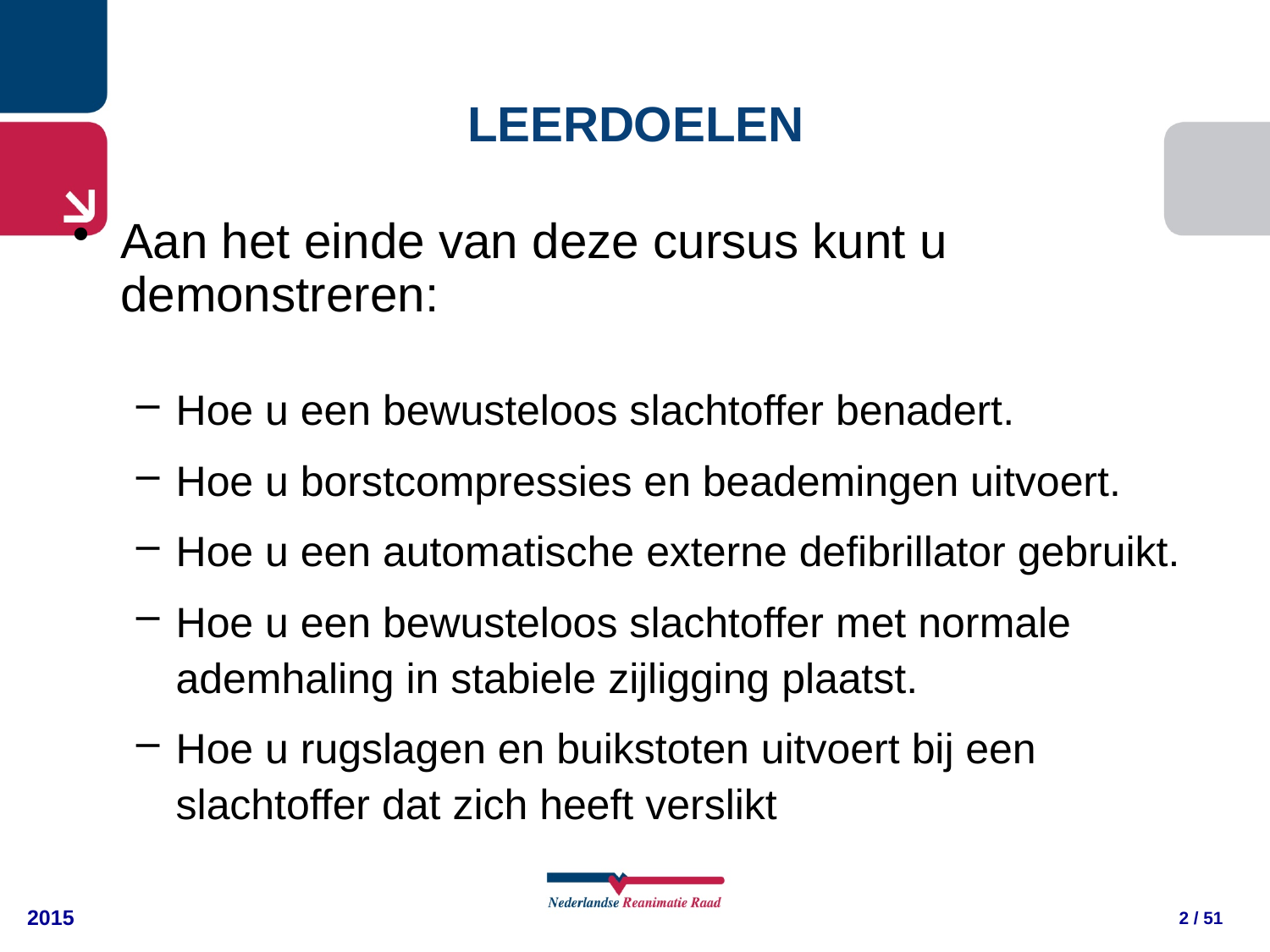

LEERDOELEN
Aan het einde van deze cursus kunt u demonstreren:

Hoe u een bewusteloos slachtoffer benadert.
Hoe u borstcompressies en beademingen uitvoert.
Hoe u een automatische externe defibrillator gebruikt.
Hoe u een bewusteloos slachtoffer met normale ademhaling in stabiele zijligging plaatst.
Hoe u rugslagen en buikstoten uitvoert bij een slachtoffer dat zich heeft verslikt